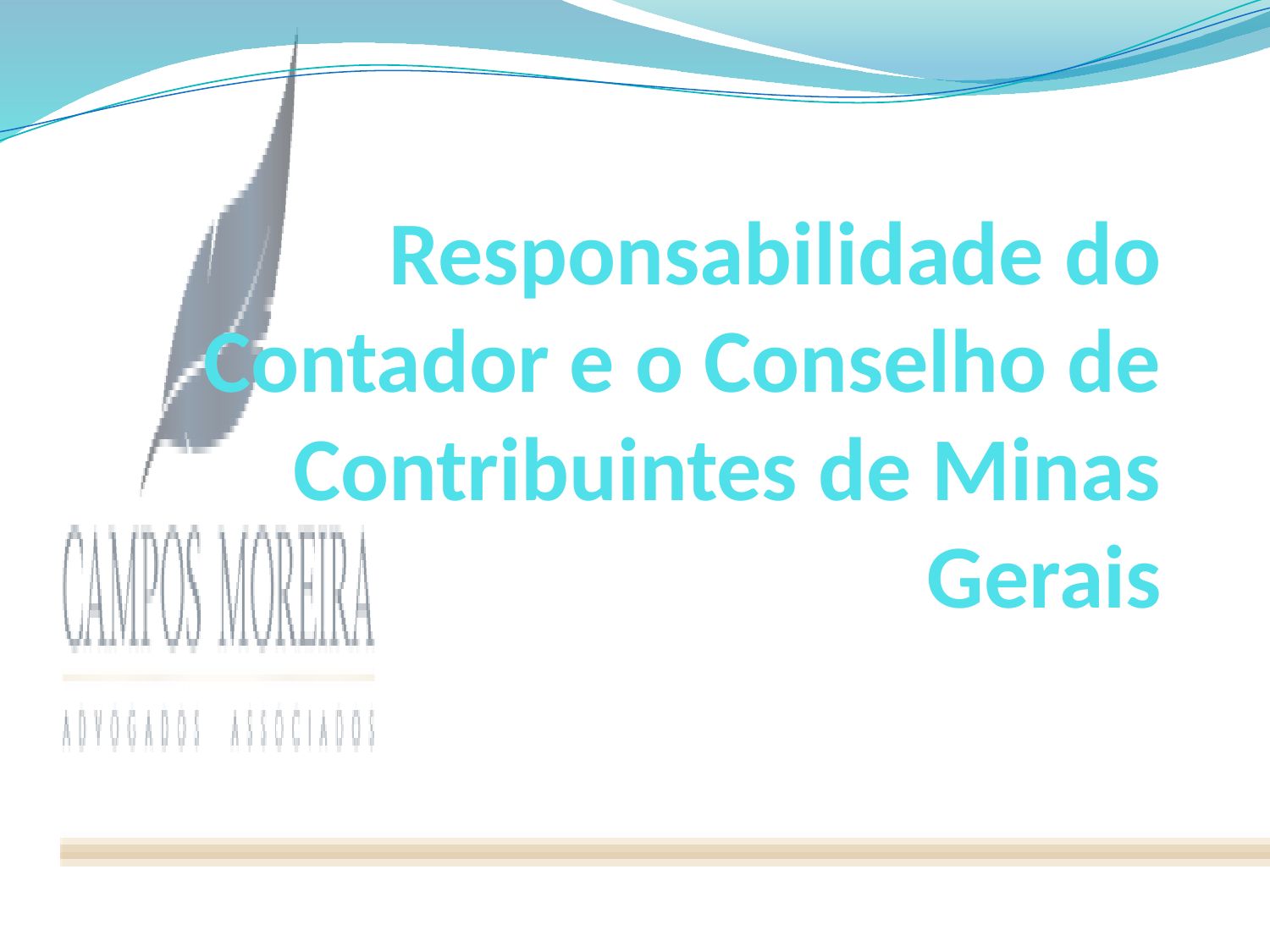

# Responsabilidade do Contador e o Conselho de Contribuintes de Minas Gerais
.